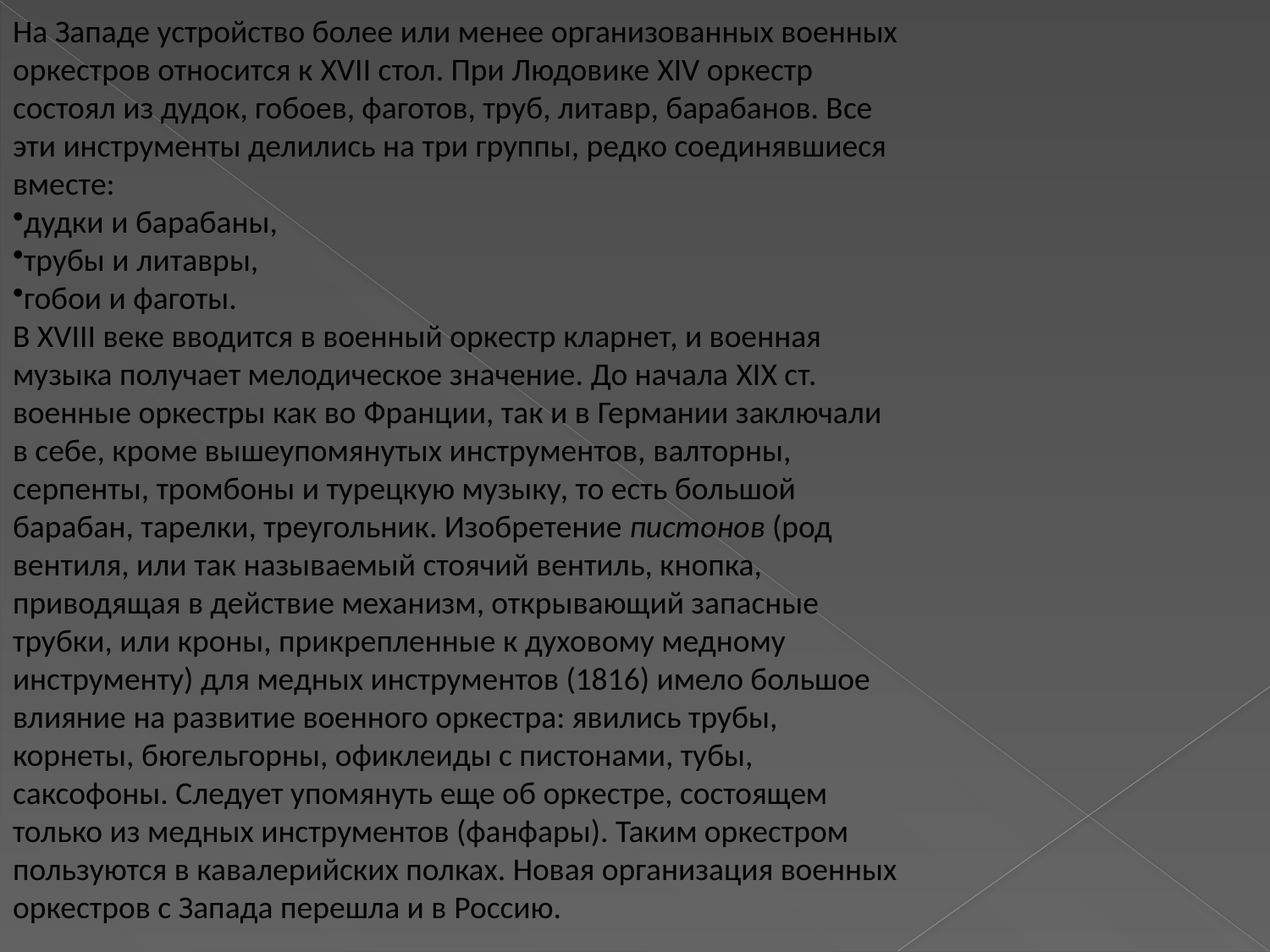

На Западе устройство более или менее организованных военных оркестров относится к XVII стол. При Людовике XIV оркестр состоял из дудок, гобоев, фаготов, труб, литавр, барабанов. Все эти инструменты делились на три группы, редко соединявшиеся вместе:
дудки и барабаны,
трубы и литавры,
гобои и фаготы.
В XVIII веке вводится в военный оркестр кларнет, и военная музыка получает мелодическое значение. До начала XIX ст. военные оркестры как во Франции, так и в Германии заключали в себе, кроме вышеупомянутых инструментов, валторны, серпенты, тромбоны и турецкую музыку, то есть большой барабан, тарелки, треугольник. Изобретение пистонов (род вентиля, или так называемый стоячий вентиль, кнопка, приводящая в действие механизм, открывающий запасные трубки, или кроны, прикрепленные к духовому медному инструменту) для медных инструментов (1816) имело большое влияние на развитие военного оркестра: явились трубы, корнеты, бюгельгорны, офиклеиды с пистонами, тубы, саксофоны. Следует упомянуть еще об оркестре, состоящем только из медных инструментов (фанфары). Таким оркестром пользуются в кавалерийских полках. Новая организация военных оркестров с Запада перешла и в Россию.